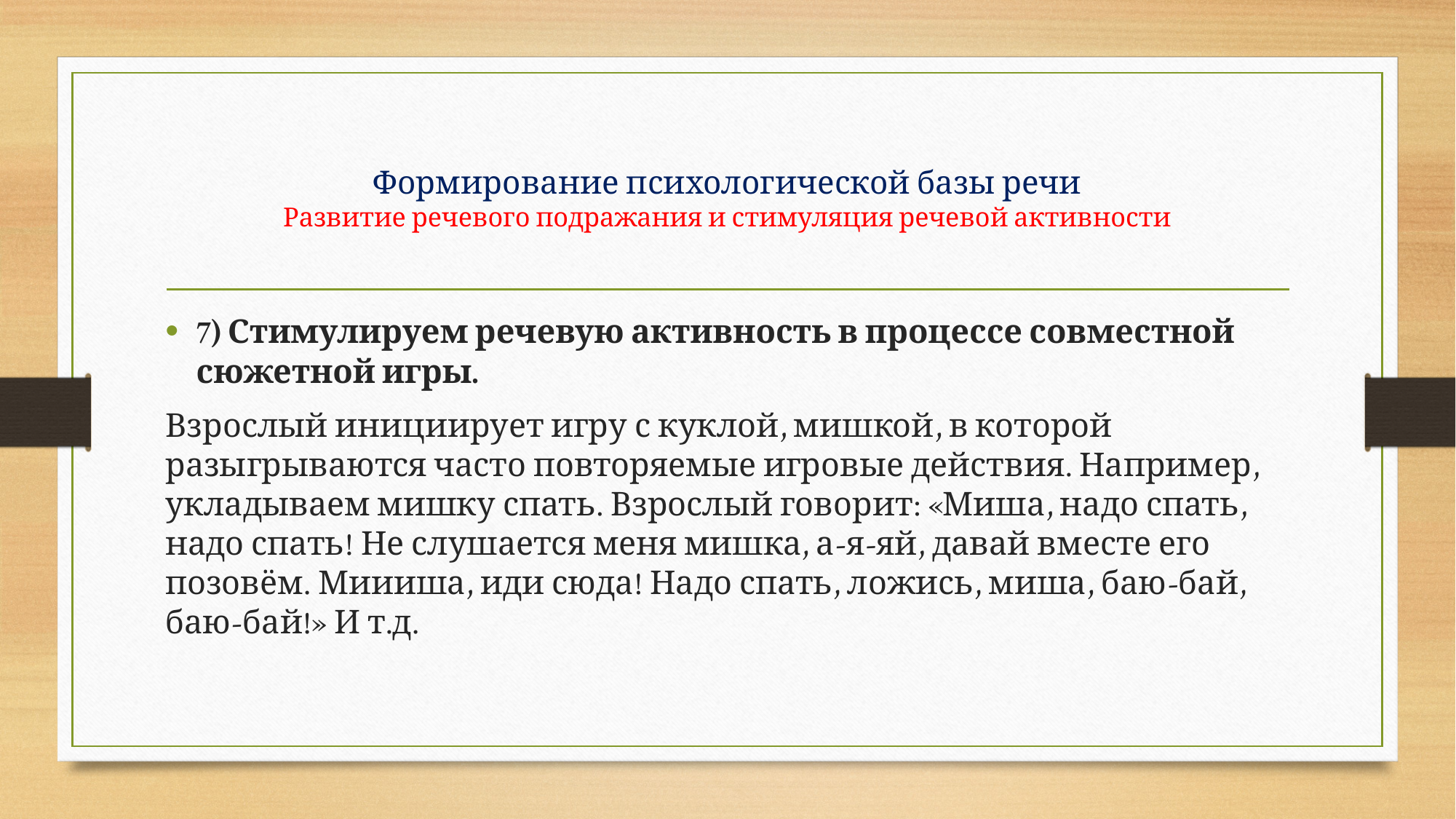

# Формирование психологической базы речи Развитие речевого подражания и стимуляция речевой активности
7) Стимулируем речевую активность в процессе совместной сюжетной игры.
Взрослый инициирует игру с куклой, мишкой, в которой разыгрываются часто повторяемые игровые действия. Например, укладываем мишку спать. Взрослый говорит: «Миша, надо спать, надо спать! Не слушается меня мишка, а-я-яй, давай вместе его позовём. Миииша, иди сюда! Надо спать, ложись, миша, баю-бай, баю-бай!» И т.д.